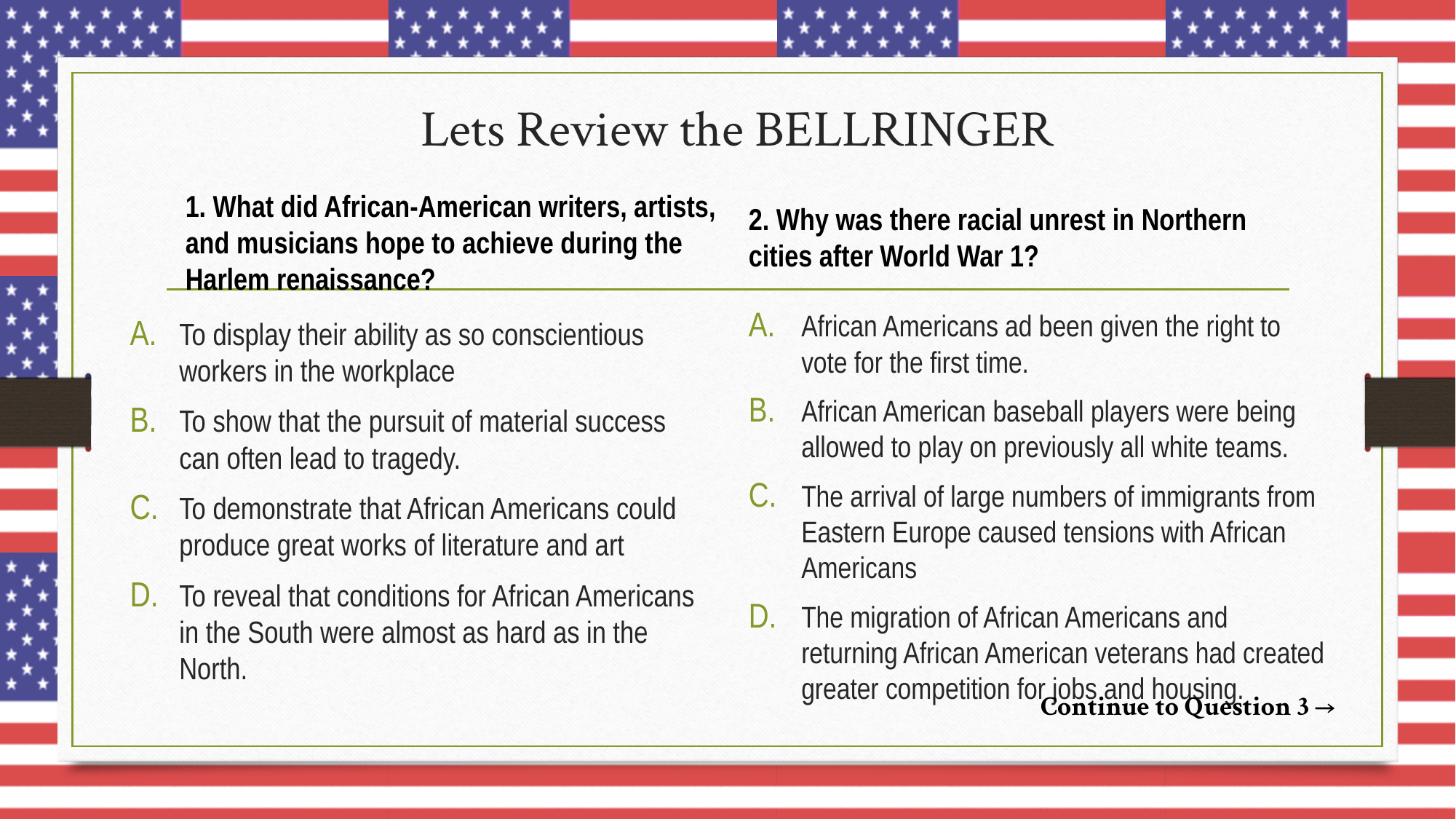

# Lets Review the BELLRINGER
2. Why was there racial unrest in Northern cities after World War 1?
1. What did African-American writers, artists, and musicians hope to achieve during the Harlem renaissance?
African Americans ad been given the right to vote for the first time.
African American baseball players were being allowed to play on previously all white teams.
The arrival of large numbers of immigrants from Eastern Europe caused tensions with African Americans
The migration of African Americans and returning African American veterans had created greater competition for jobs and housing.

To display their ability as so conscientious workers in the workplace
To show that the pursuit of material success can often lead to tragedy.
To demonstrate that African Americans could produce great works of literature and art
To reveal that conditions for African Americans in the South were almost as hard as in the North.
Continue to Question 3 →